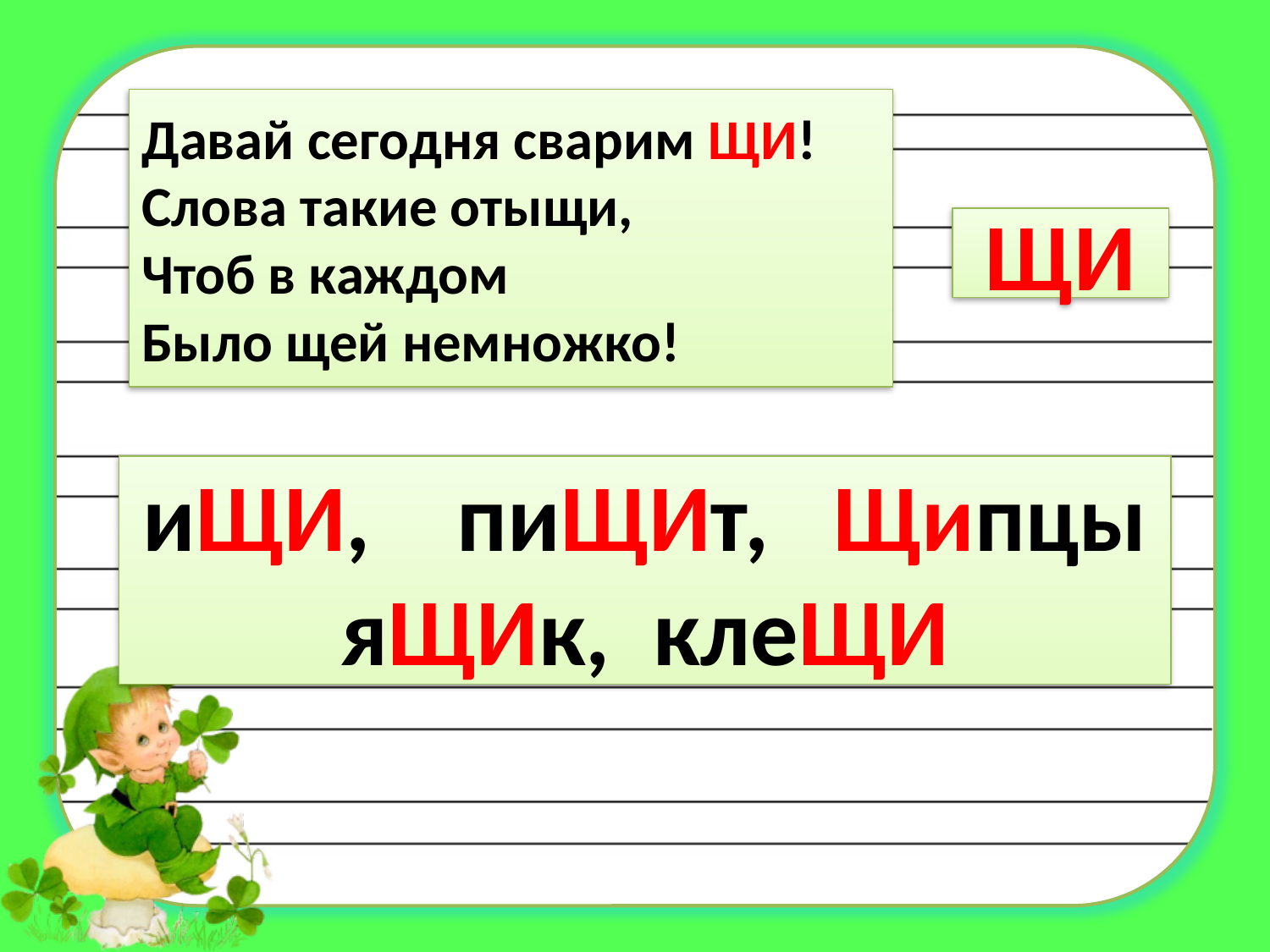

Давай сегодня сварим ЩИ!
Слова такие отыщи,
Чтоб в каждом
Было щей немножко!

ЩИ

иЩИ,    пиЩИт,   Щипцы
яЩИк,  клеЩИ